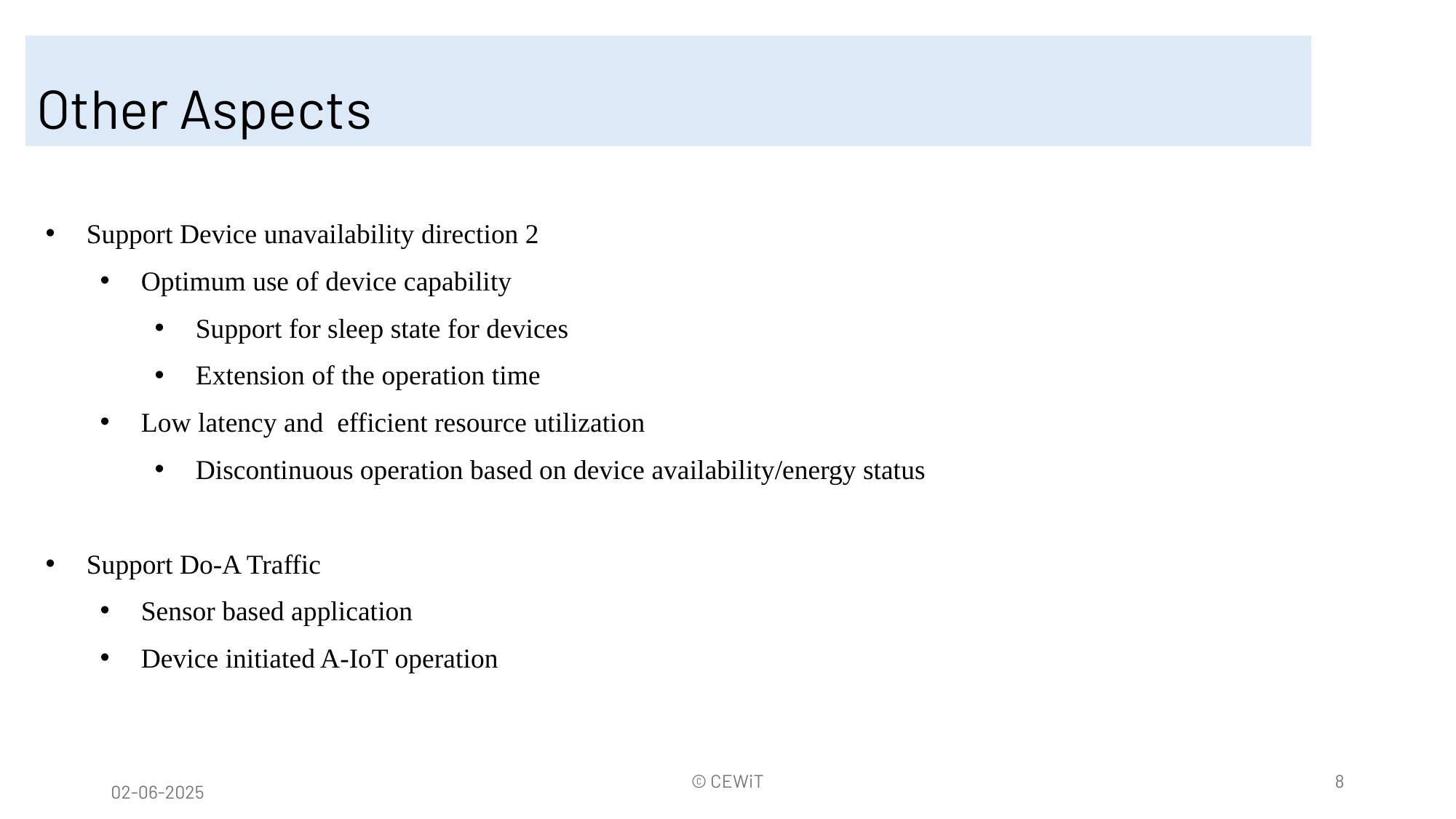

Other Aspects
Support Device unavailability direction 2
Optimum use of device capability
Support for sleep state for devices
Extension of the operation time
Low latency and  efficient resource utilization
Discontinuous operation based on device availability/energy status

Support Do-A Traffic
Sensor based application
Device initiated A-IoT operation

© CEWiT
8
02-06-2025